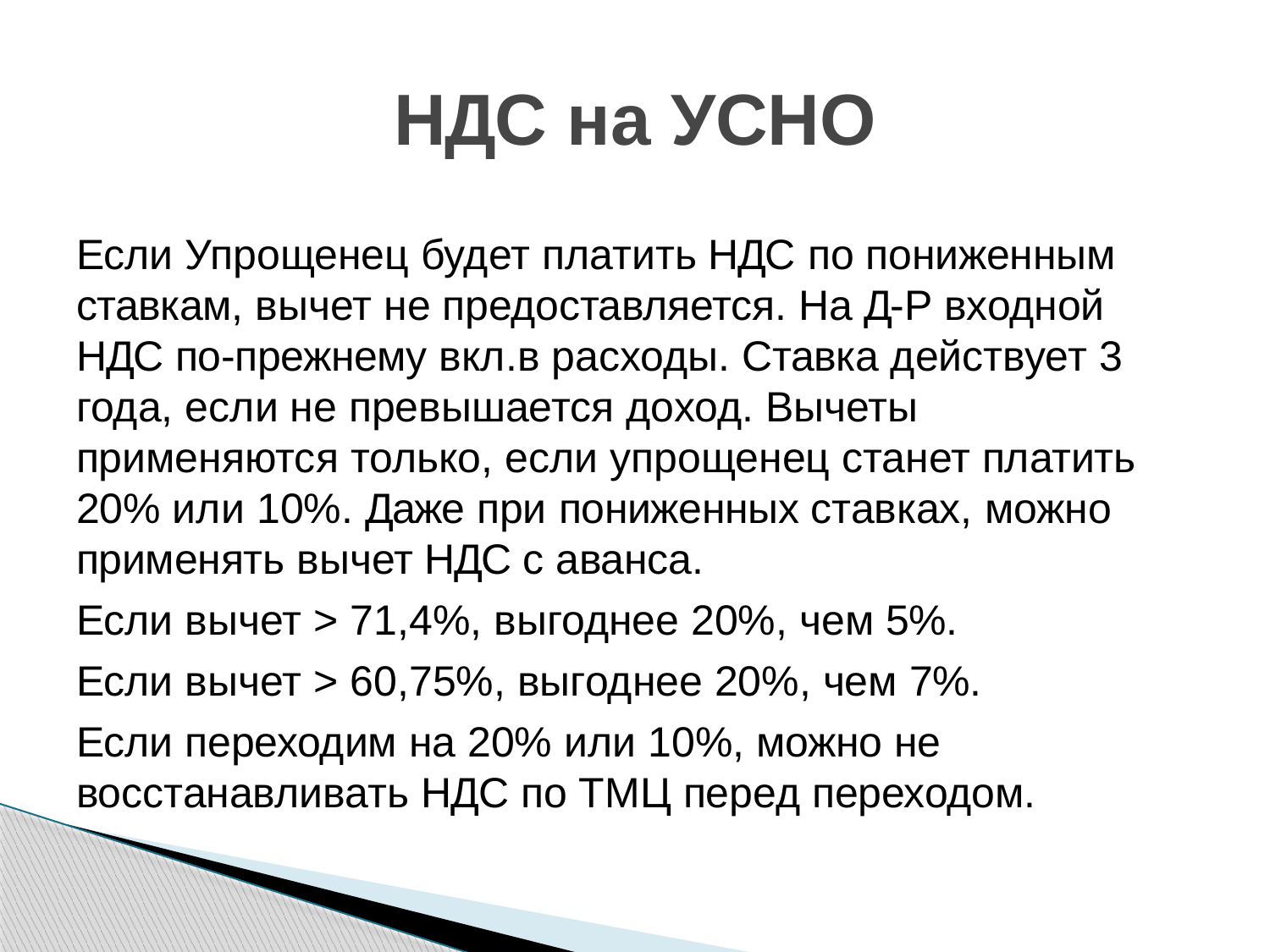

# НДС на УСНО
Если Упрощенец будет платить НДС по пониженным ставкам, вычет не предоставляется. На Д-Р входной НДС по-прежнему вкл.в расходы. Ставка действует 3 года, если не превышается доход. Вычеты применяются только, если упрощенец станет платить 20% или 10%. Даже при пониженных ставках, можно применять вычет НДС с аванса.
Если вычет > 71,4%, выгоднее 20%, чем 5%.
Если вычет > 60,75%, выгоднее 20%, чем 7%.
Если переходим на 20% или 10%, можно не восстанавливать НДС по ТМЦ перед переходом.